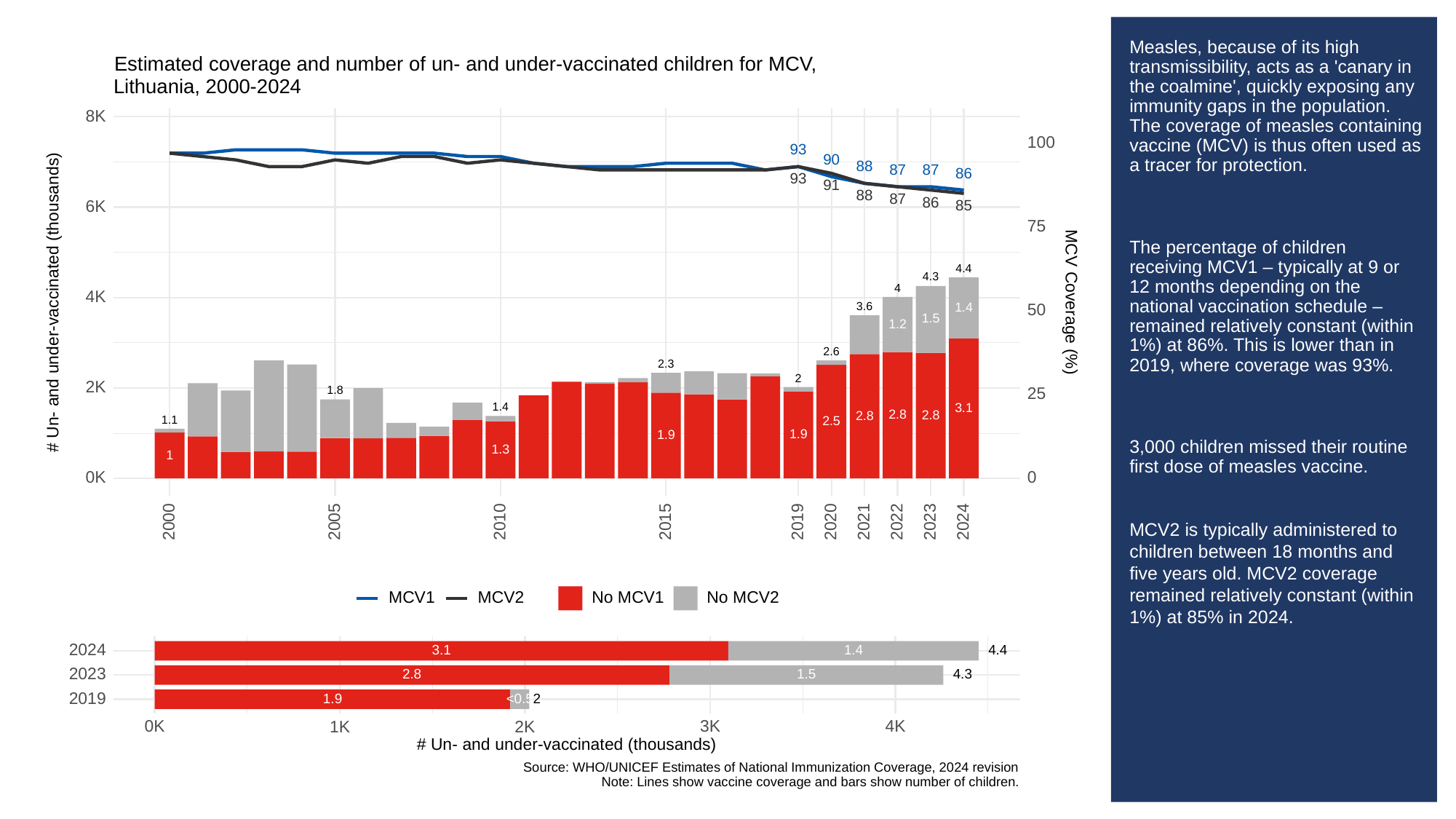

# Measles, because of its high transmissibility, acts as a 'canary in the coalmine', quickly exposing any immunity gaps in the population. The coverage of measles containing vaccine (MCV) is thus often used as a tracer for protection.

The percentage of children receiving MCV1 – typically at 9 or 12 months depending on the national vaccination schedule – remained relatively constant (within 1%) at 86%. This is lower than in 2019, where coverage was 93%.

3,000 children missed their routine first dose of measles vaccine.

MCV2 is typically administered to children between 18 months and five years old. MCV2 coverage remained relatively constant (within 1%) at 85% in 2024.

Estimated coverage and number of un- and under-vaccinated children for MCV,
Lithuania, 2000-2024

8K

100
93

90
88

87
87
86
93
91
88
87
86
85
6K

75

4.4
4.3

4

4K
# Un- and under-vaccinated (thousands)
MCV Coverage (%)

3.6
1.4
50
1.5

1.2

2.6

2.3

2

2K

1.8

25

1.4
3.1
2.8
2.8
2.8

1.1
2.5

1.9
1.9

1.3
1

0K
0

2023
2000
2005
2010
2015
2019
2020
2021
2022
2024

MCV1
MCV2
No MCV1
No MCV2

2024
3.1
1.4
4.4

2023
4.3
2.8
1.5

2019
1.9
<0.5
2

3K
0K
1K
2K
4K
# Un- and under-vaccinated (thousands)
Source: WHO/UNICEF Estimates of National Immunization Coverage, 2024 revision
Note: Lines show vaccine coverage and bars show number of children.